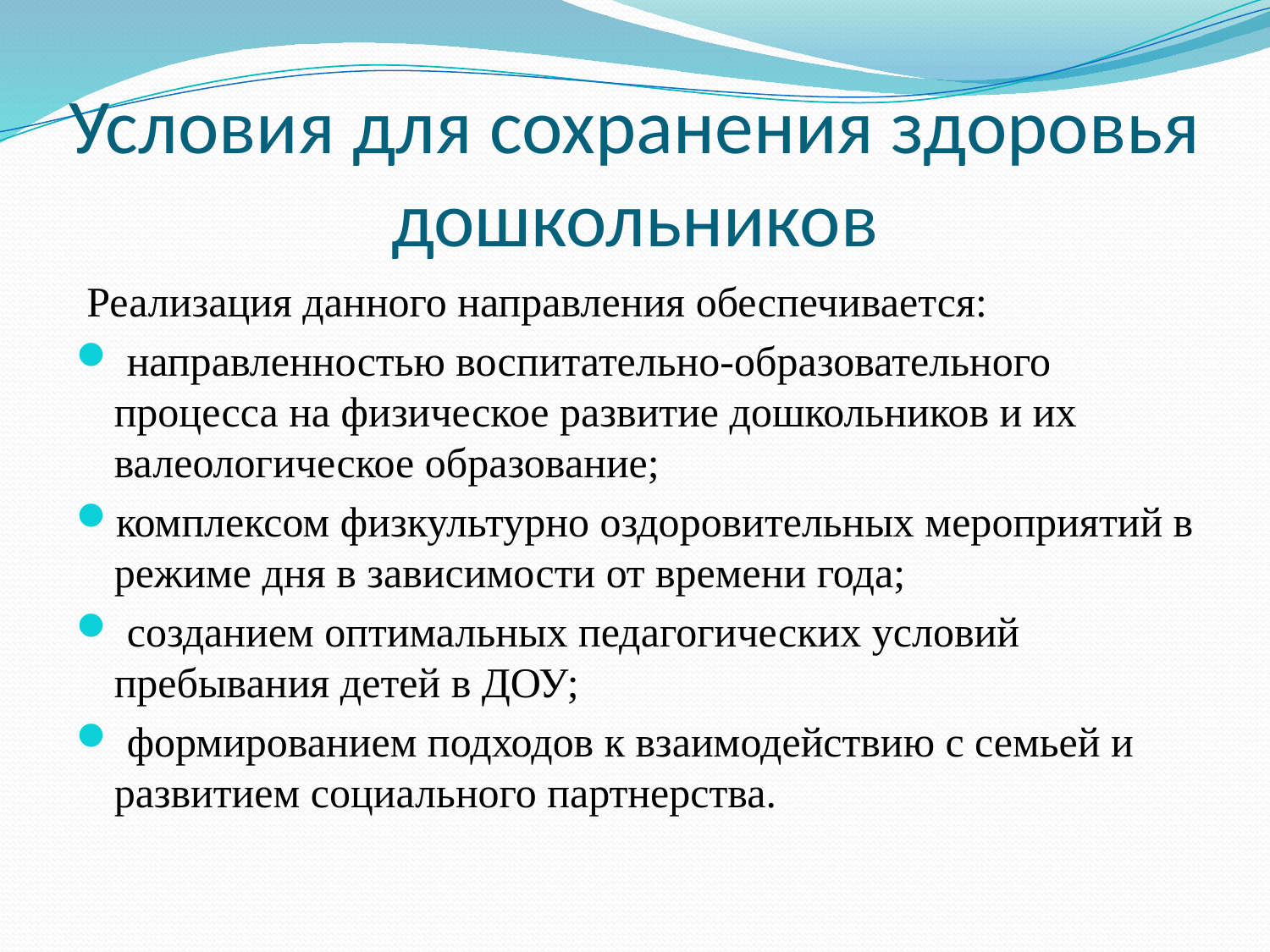

Условия для сохранения здоровья дошкольников
 Реализация данного направления обеспечивается:
 направленностью воспитательно-образовательного процесса на физическое развитие дошкольников и их валеологическое образование;
комплексом физкультурно оздоровительных мероприятий в режиме дня в зависимости от времени года;
 созданием оптимальных педагогических условий пребывания детей в ДОУ;
 формированием подходов к взаимодействию с семьей и развитием социального партнерства.